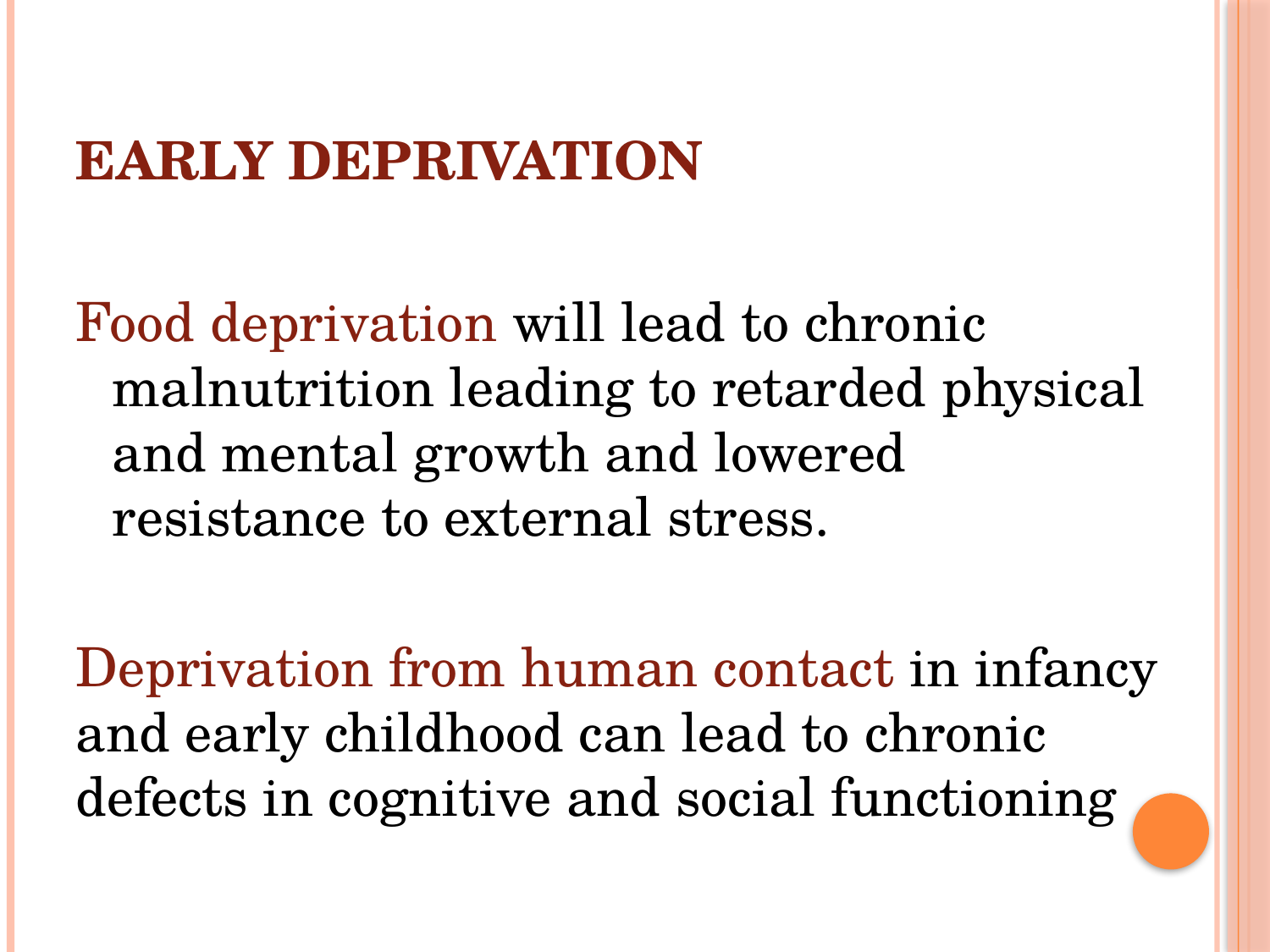

# Early deprivation

Food deprivation will lead to chronic malnutrition leading to retarded physical and mental growth and lowered resistance to external stress.

Deprivation from human contact in infancy and early childhood can lead to chronic defects in cognitive and social functioning